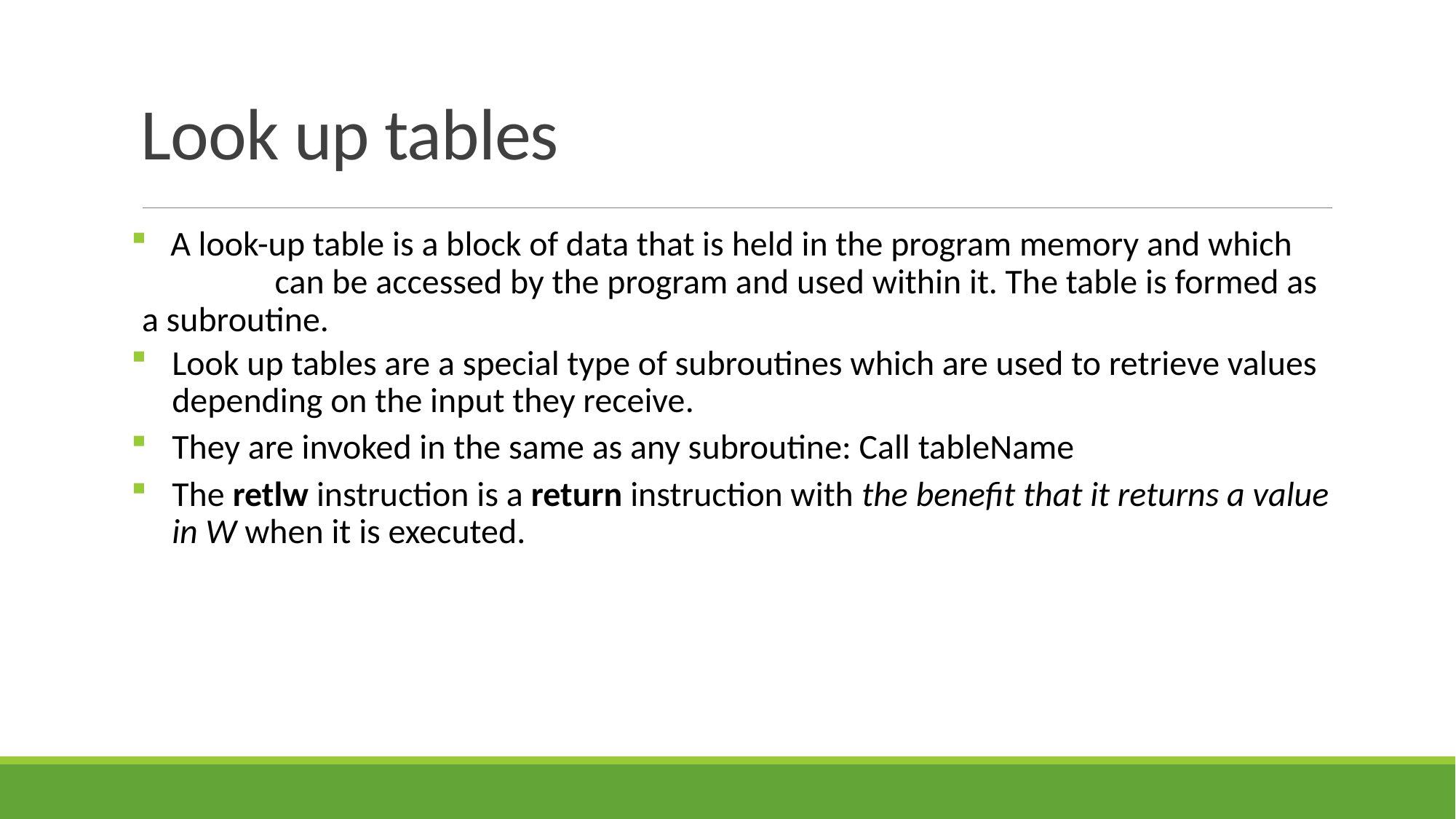

Look up tables
   A look-up table is a block of data that is held in the program memory and which                      can be accessed by the program and used within it. The table is formed as a subroutine.
Look up tables are a special type of subroutines which are used to retrieve values depending on the input they receive.
They are invoked in the same as any subroutine: Call tableName
The retlw instruction is a return instruction with the benefit that it returns a value in W when it is executed.